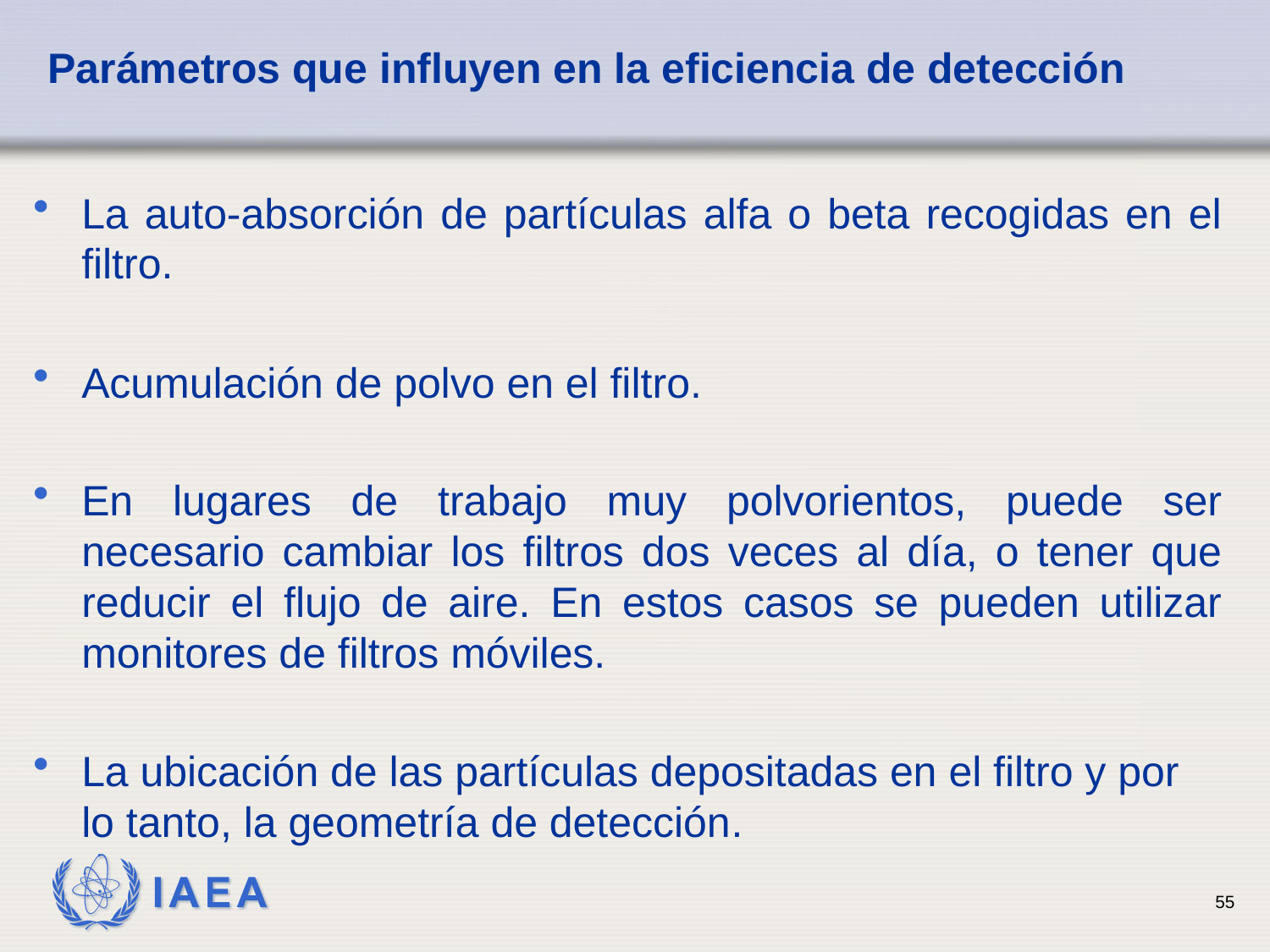

# Parámetros que influyen en la eficiencia de detección
La auto-absorción de partículas alfa o beta recogidas en el filtro.

Acumulación de polvo en el filtro.

En lugares de trabajo muy polvorientos, puede ser necesario cambiar los filtros dos veces al día, o tener que reducir el flujo de aire. En estos casos se pueden utilizar monitores de filtros móviles.

La ubicación de las partículas depositadas en el filtro y por lo tanto, la geometría de detección.

55